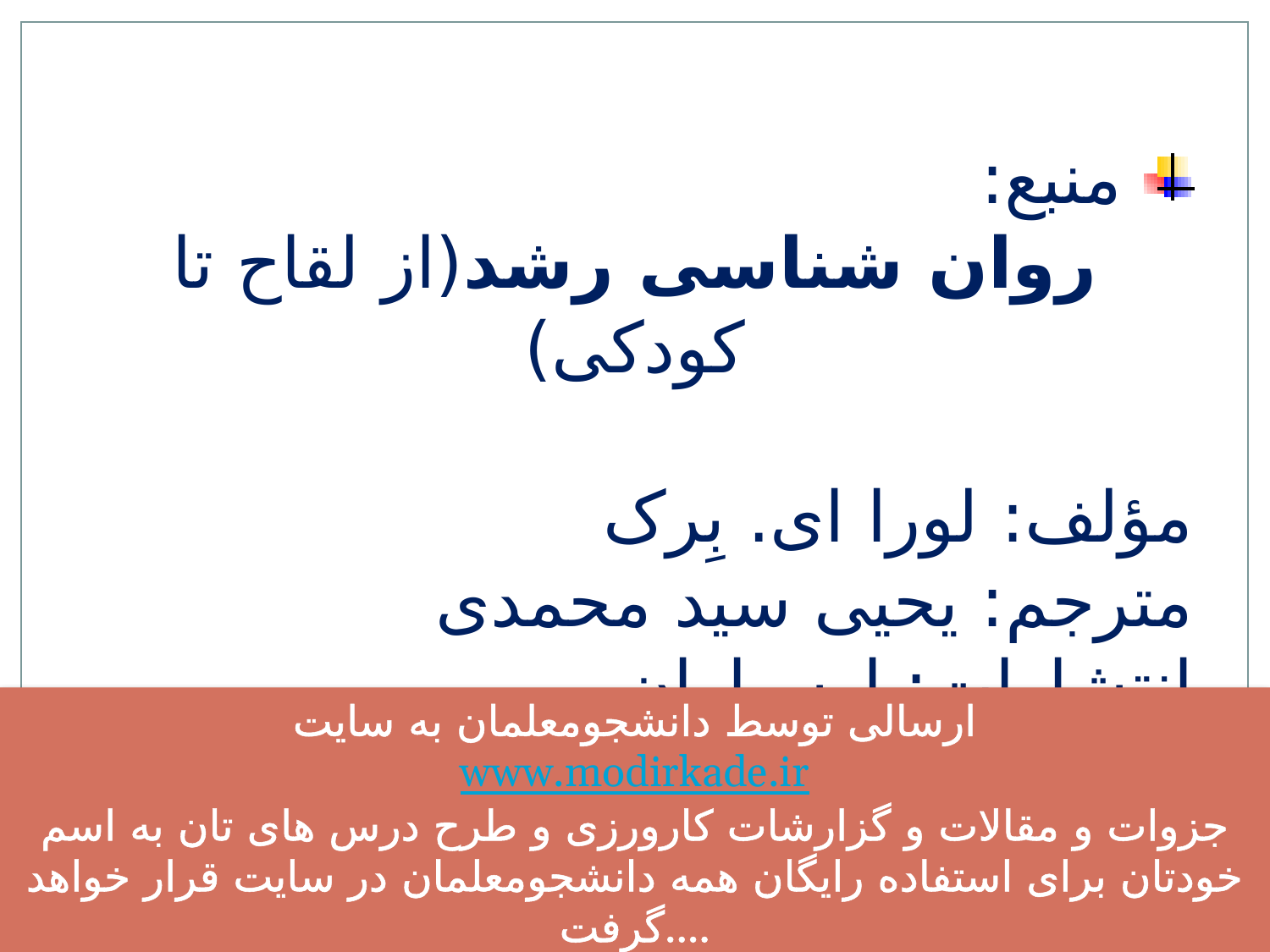

منبع:
روان شناسی رشد(از لقاح تا کودکی)

مؤلف: لورا ای. بِرک
مترجم: یحیی سید محمدی
انتشارات: ارسباران
ارسالی توسط دانشجومعلمان به سایت
www.modirkade.ir
جزوات و مقالات و گزارشات کارورزی و طرح درس های تان به اسم خودتان برای استفاده رایگان همه دانشجومعلمان در سایت قرار خواهد گرفت....
موفق و سربلند باشید...

www.modirkade.ir